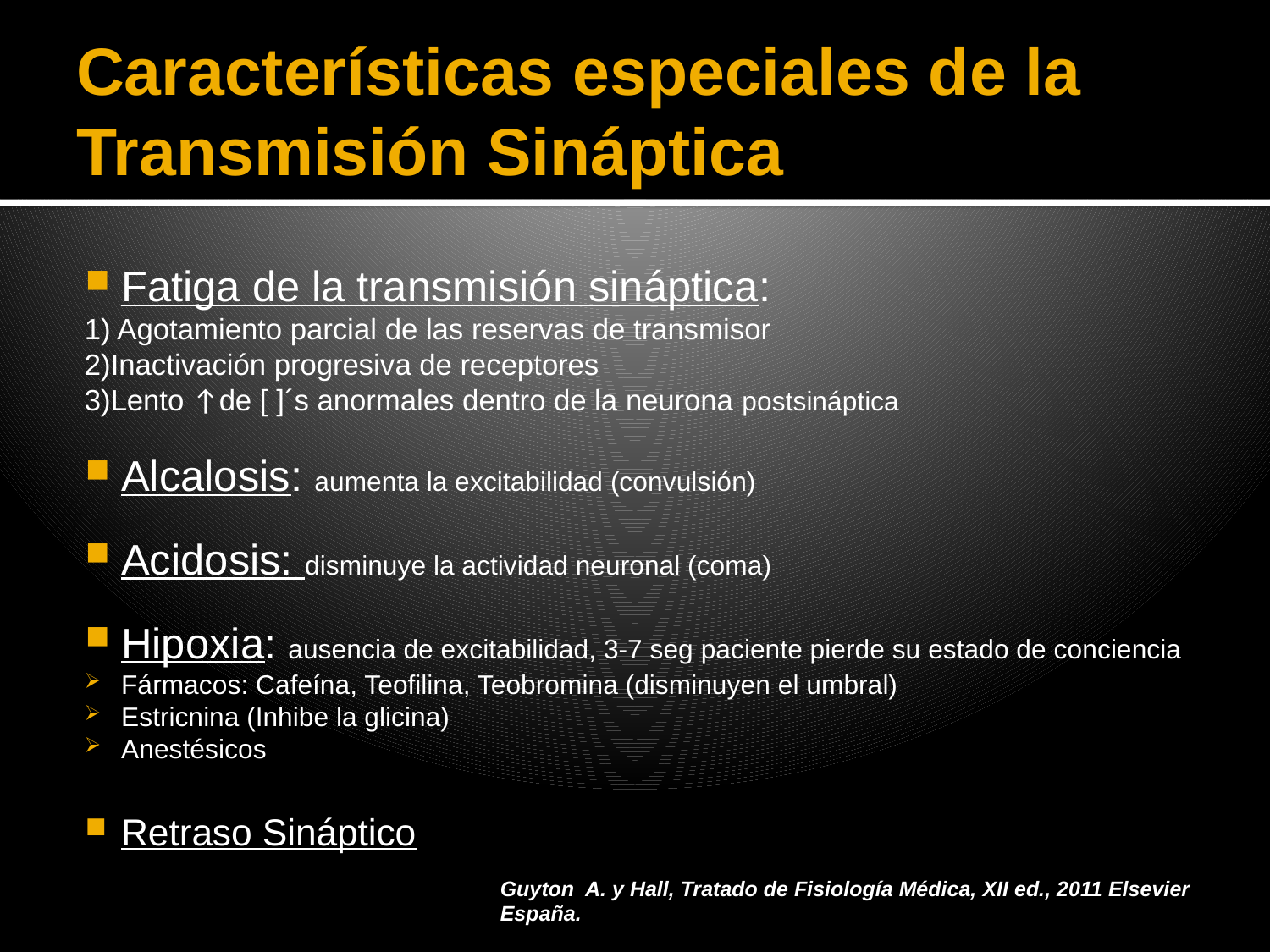

# Características especiales de la Transmisión Sináptica
Fatiga de la transmisión sináptica:
1) Agotamiento parcial de las reservas de transmisor
2)Inactivación progresiva de receptores
3)Lento ↑de [ ]´s anormales dentro de la neurona postsináptica

Alcalosis: aumenta la excitabilidad (convulsión)

Acidosis: disminuye la actividad neuronal (coma)

Hipoxia: ausencia de excitabilidad, 3-7 seg paciente pierde su estado de conciencia
Fármacos: Cafeína, Teofilina, Teobromina (disminuyen el umbral)
Estricnina (Inhibe la glicina)
Anestésicos

Retraso Sináptico
Guyton  A. y Hall, Tratado de Fisiología Médica, XII ed., 2011 Elsevier España.